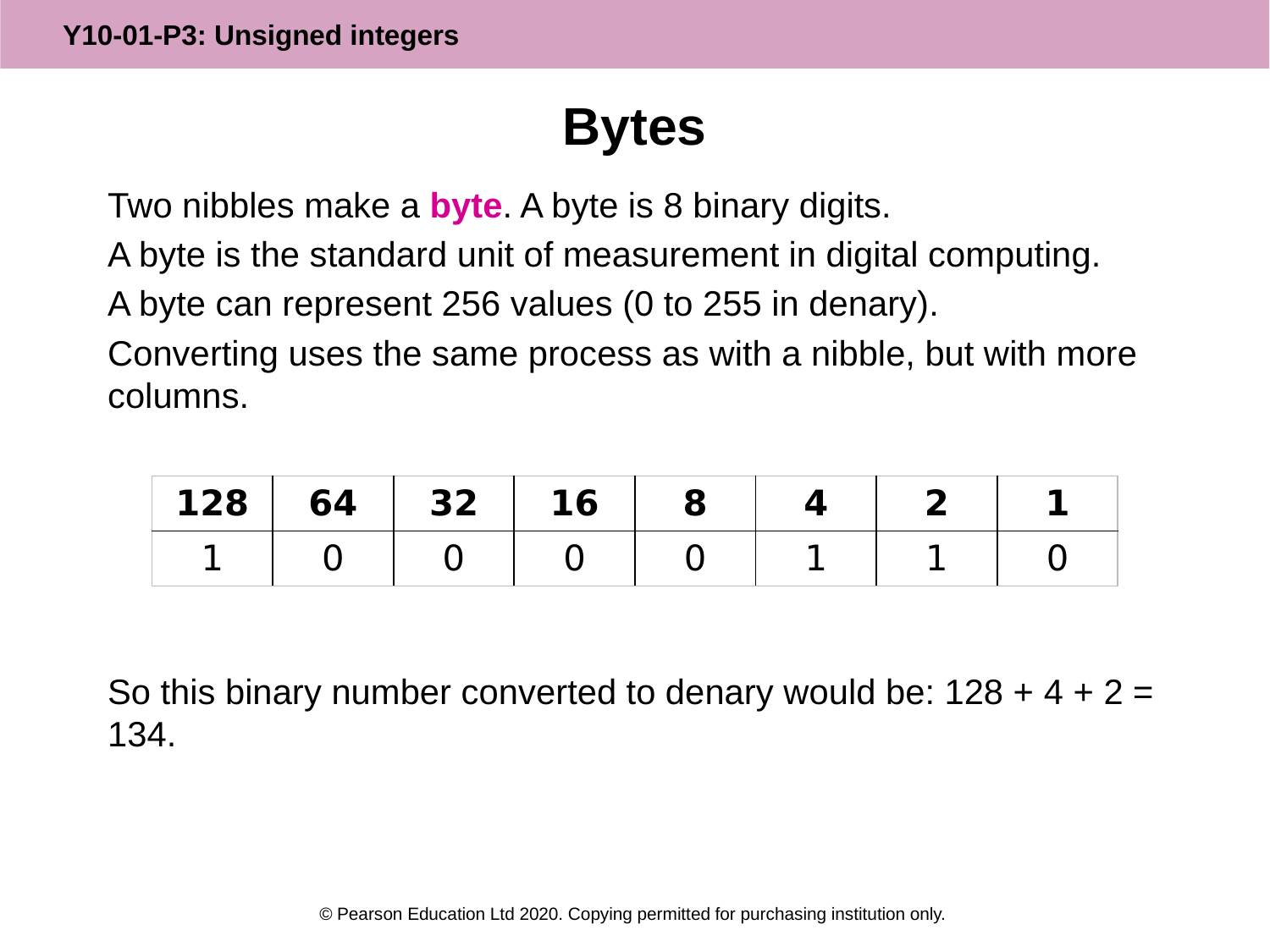

# Bytes
Two nibbles make a byte. A byte is 8 binary digits.
A byte is the standard unit of measurement in digital computing.
A byte can represent 256 values (0 to 255 in denary).
Converting uses the same process as with a nibble, but with more columns.

So this binary number converted to denary would be: 128 + 4 + 2 = 134.

| 128 | 64 | 32 | 16 | 8 | 4 | 2 | 1 |
| --- | --- | --- | --- | --- | --- | --- | --- |
| 1 | 0 | 0 | 0 | 0 | 1 | 1 | 0 |
© Pearson Education Ltd 2020. Copying permitted for purchasing institution only.